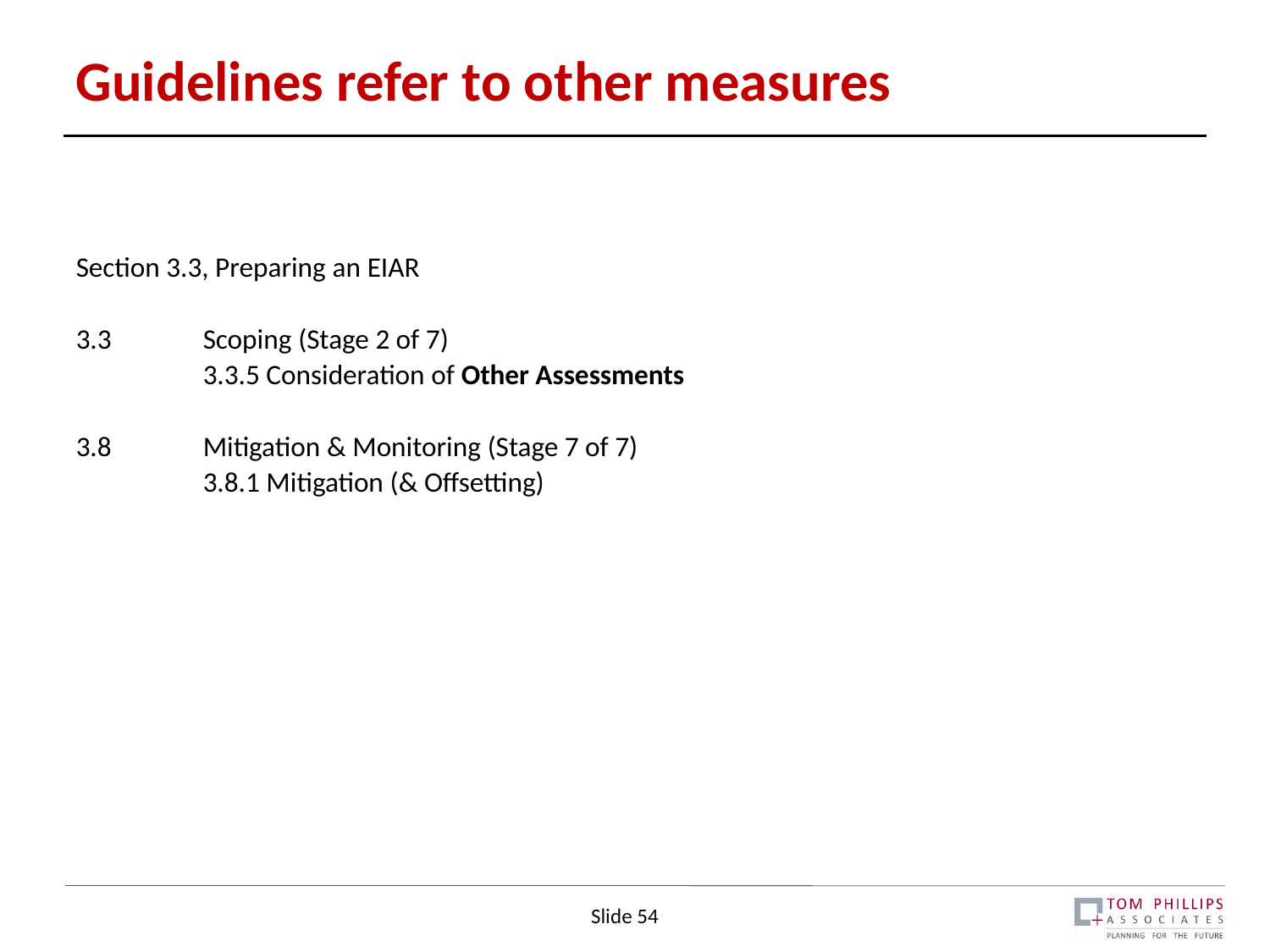

# Guidelines refer to other measures

Section 3.3, Preparing an EIAR

3.3	Scoping (Stage 2 of 7)
	3.3.5 Consideration of Other Assessments

3.8	Mitigation & Monitoring (Stage 7 of 7)
	3.8.1 Mitigation (& Offsetting)